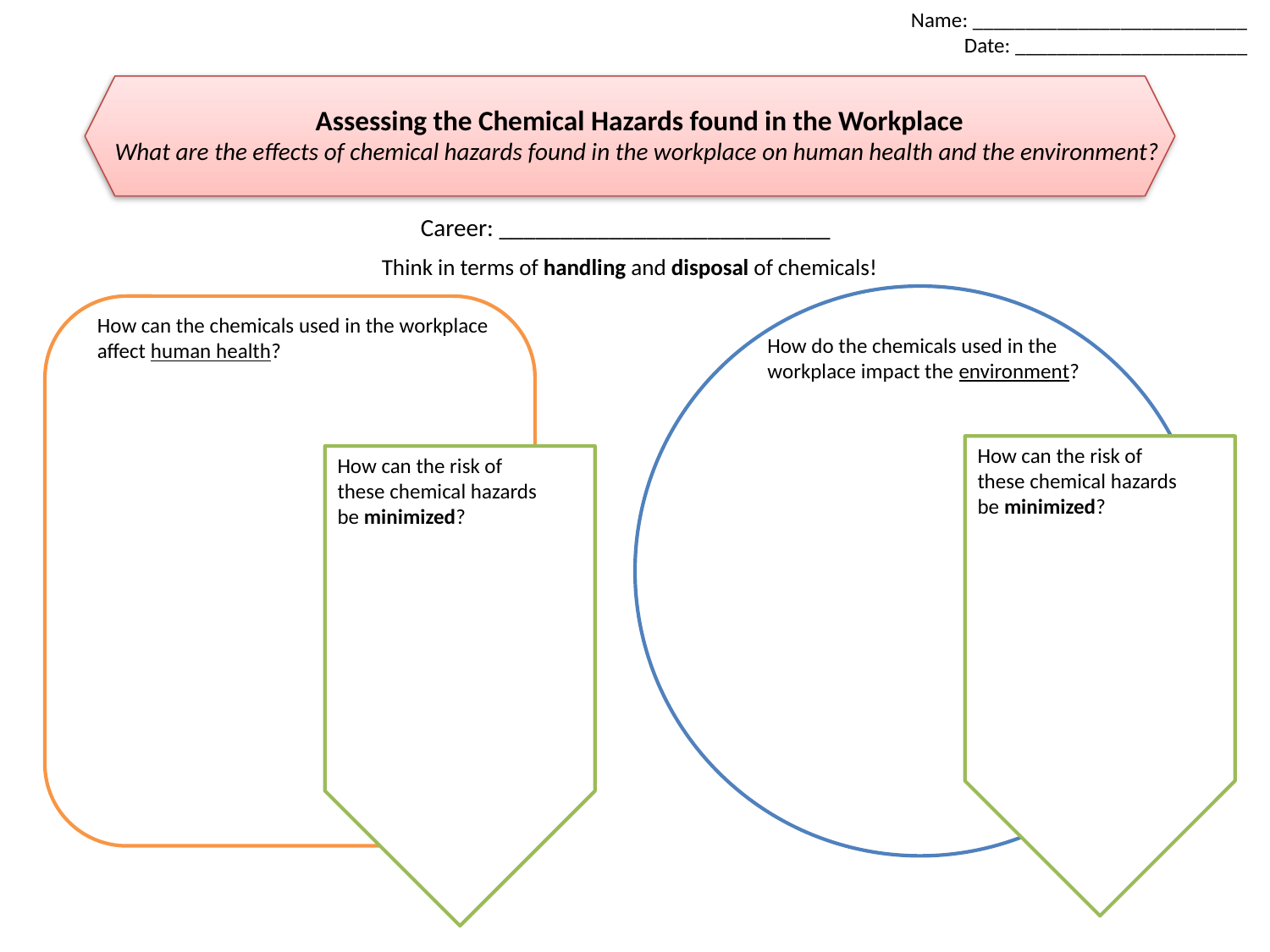

Name: __________________________
           Date: ______________________

Assessing the Chemical Hazards found in the Workplace
What are the effects of chemical hazards found in the workplace on human health and the environment?
Career: ___________________________
Think in terms of handling and disposal of chemicals!

How can the chemicals used in the workplace affect human health?
How do the chemicals used in the workplace impact the environment?
How can the risk of these chemical hazards be minimized?
How can the risk of these chemical hazards be minimized?
How can the risk of these chemical hazards be minimized?